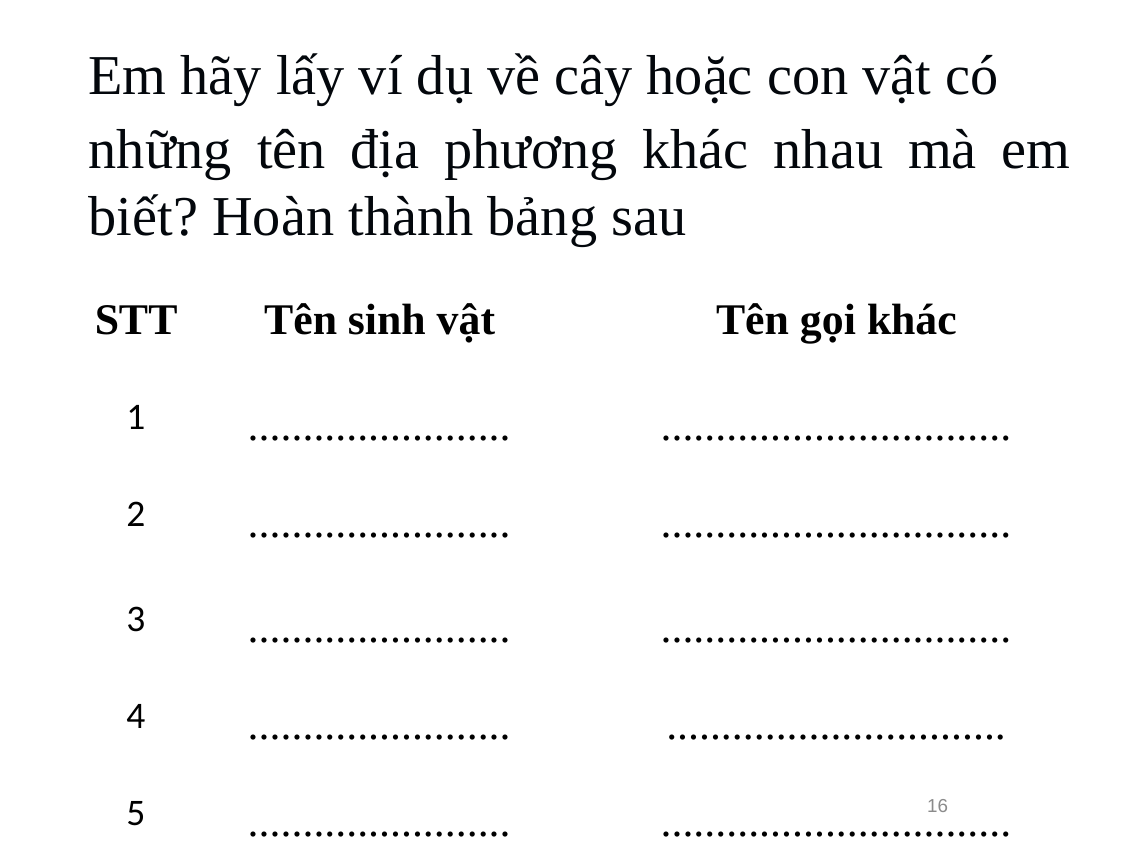

# Em hãy lấy ví dụ về cây hoặc con vật có
những tên địa phương khác nhau mà em biết? Hoàn thành bảng sau
| STT | Tên sinh vật | Tên gọi khác |
| --- | --- | --- |
| 1 | ........................ | ................................ |
| 2 | ........................ | ................................ |
| 3 | ........................ | ................................ |
| 4 | ........................ | ............................... |
| 5 | ........................ | ................................ |
| 6 | ........................ | ................................ |
16